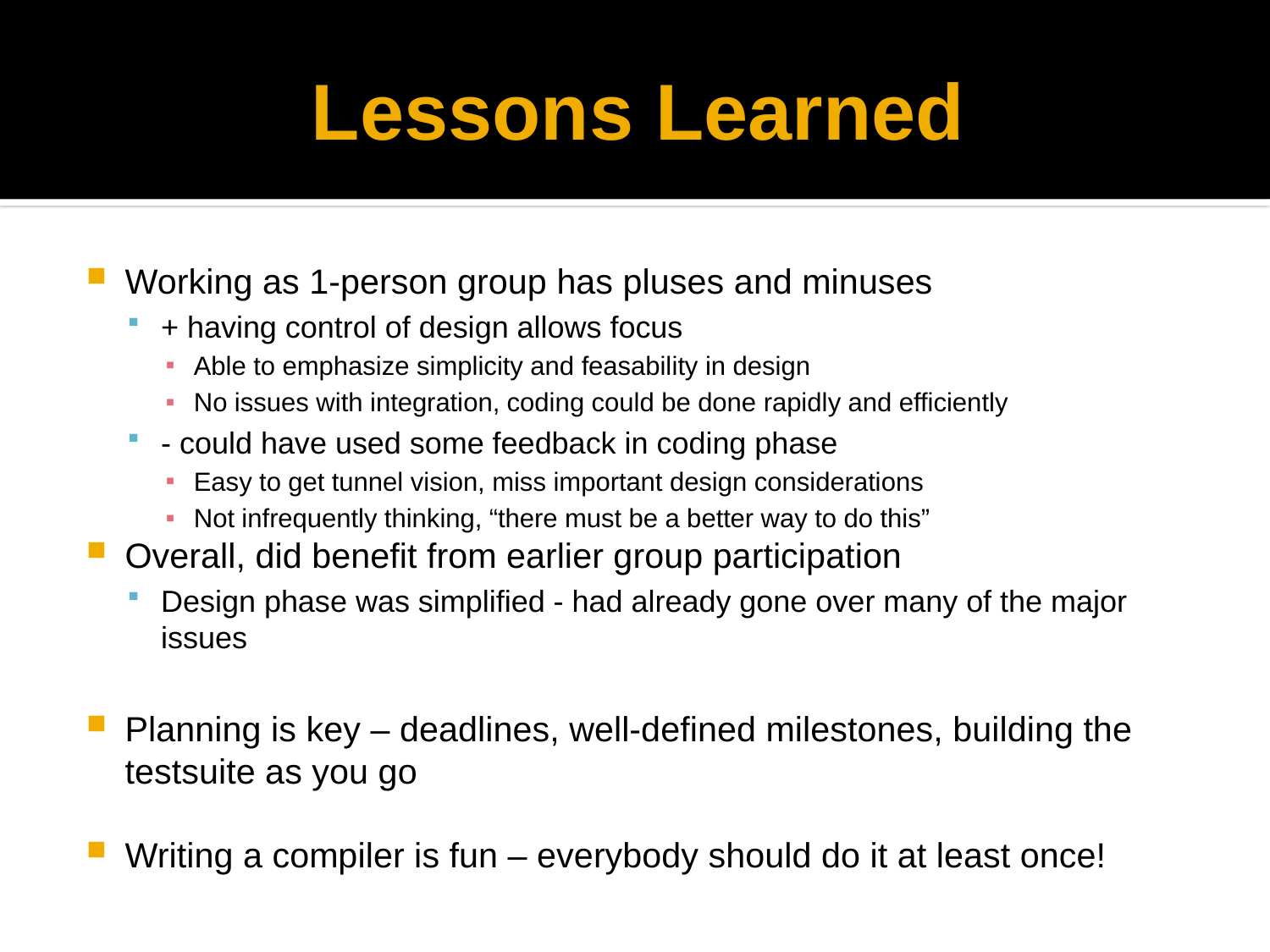

# Lessons Learned
Working as 1-person group has pluses and minuses
+ having control of design allows focus
Able to emphasize simplicity and feasability in design
No issues with integration, coding could be done rapidly and efficiently
- could have used some feedback in coding phase
Easy to get tunnel vision, miss important design considerations
Not infrequently thinking, “there must be a better way to do this”
Overall, did benefit from earlier group participation
Design phase was simplified - had already gone over many of the major issues

Planning is key – deadlines, well-defined milestones, building the testsuite as you go

Writing a compiler is fun – everybody should do it at least once!